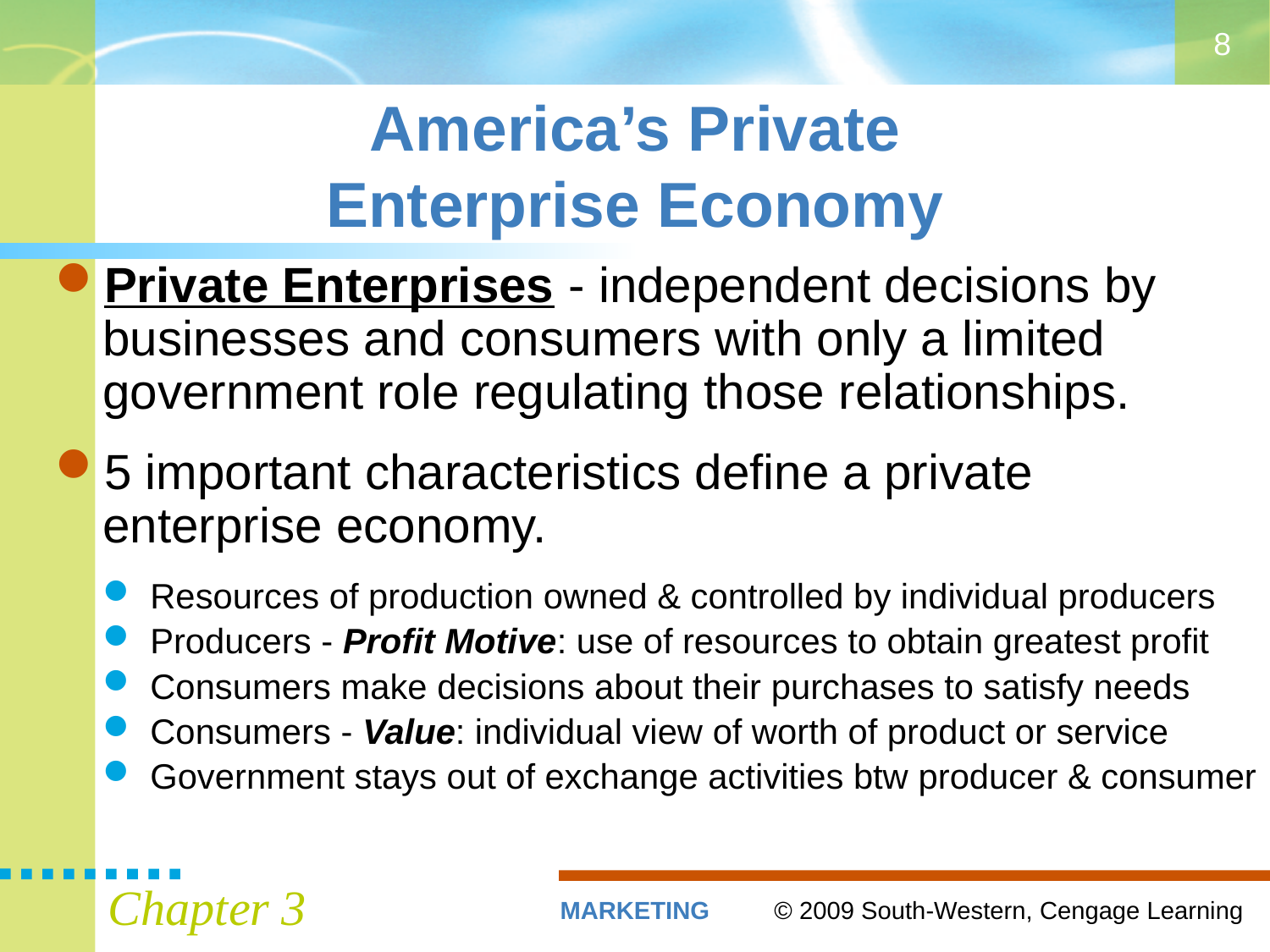

8
# America’s Private Enterprise Economy
Private Enterprises - independent decisions by businesses and consumers with only a limited government role regulating those relationships.
5 important characteristics define a private enterprise economy.

Resources of production owned & controlled by individual producers
Producers - Profit Motive: use of resources to obtain greatest profit
Consumers make decisions about their purchases to satisfy needs
Consumers - Value: individual view of worth of product or service
Government stays out of exchange activities btw producer & consumer
Chapter 3